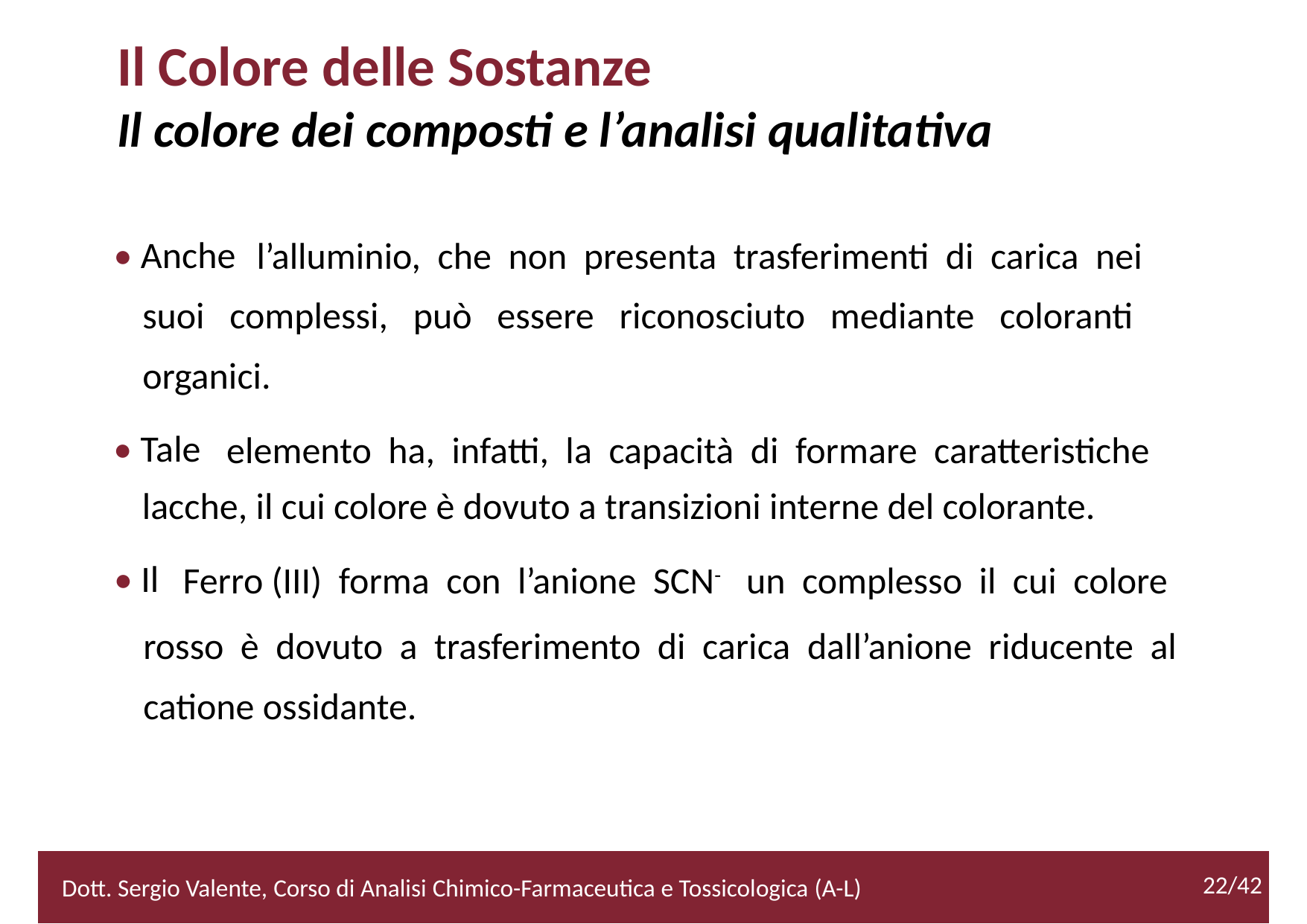

Il Colore delle Sostanze
Il colore dei composti e l’analisi qualitativa
• Anche
l’alluminio,  che  non  presenta  trasferimenti  di  carica  nei
suoi   complessi,   può   essere   riconosciuto   mediante   coloranti

organici.
• Tale
elemento  ha,  infatti,  la  capacità  di  formare  caratteristiche
lacche, il cui colore è dovuto a transizioni interne del colorante.
• Il
Ferro (III)  forma  con  l’anione  SCN-   un  complesso  il  cui  colore
	rosso  è  dovuto  a  trasferimento  di  carica  dall’anione  riducente  al

	catione ossidante.

		22/42
2/52

22/42
Dott. Sergio Valente, Corso di Analisi Chimico-Farmaceutica e Tossicologica (A-L)